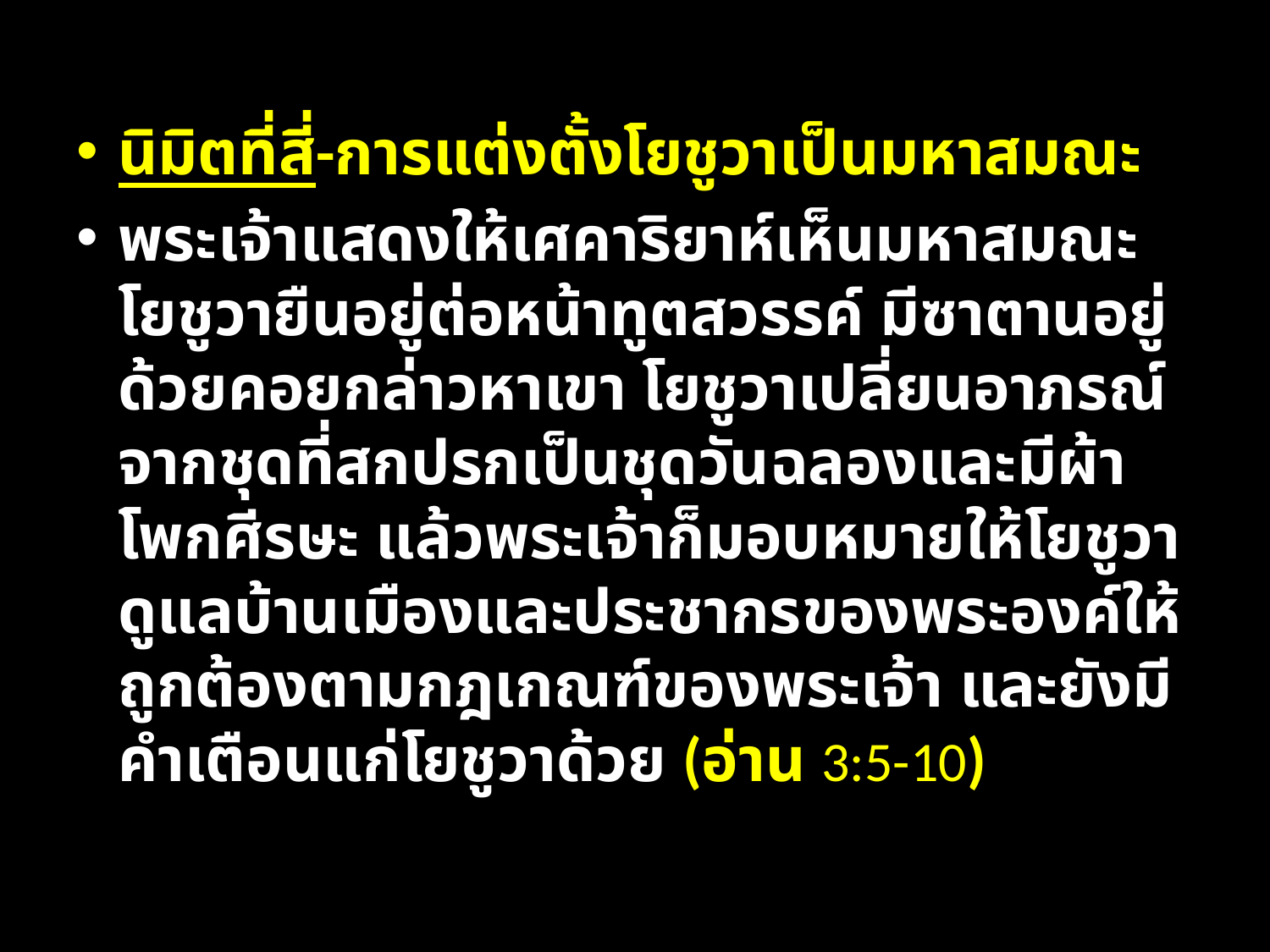

นิมิตที่สี่-การแต่งตั้งโยชูวาเป็นมหาสมณะ
พระเจ้าแสดงให้เศคาริยาห์เห็นมหาสมณะโยชูวายืนอยู่ต่อหน้าทูตสวรรค์ มีซาตานอยู่ด้วยคอยกล่าวหาเขา โยชูวาเปลี่ยนอาภรณ์จากชุดที่สกปรกเป็นชุดวันฉลองและมีผ้าโพกศีรษะ แล้วพระเจ้าก็มอบหมายให้โยชูวาดูแลบ้านเมืองและประชากรของพระองค์ให้ถูกต้องตามกฎเกณฑ์ของพระเจ้า และยังมีคำเตือนแก่โยชูวาด้วย (อ่าน 3:5-10)